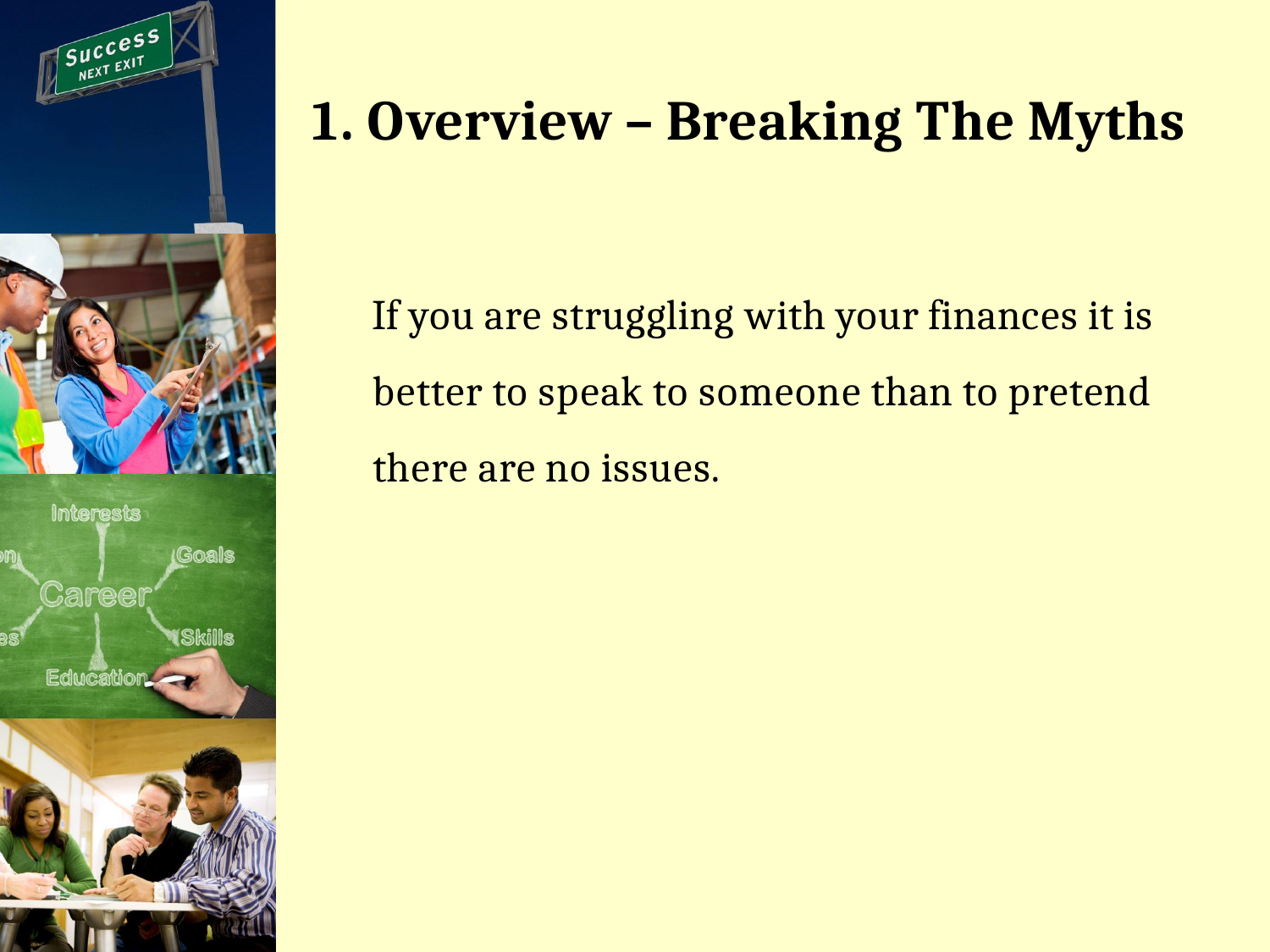

# 1. Overview – Breaking The Myths

If you are struggling with your finances it is better to speak to someone than to pretend there are no issues.